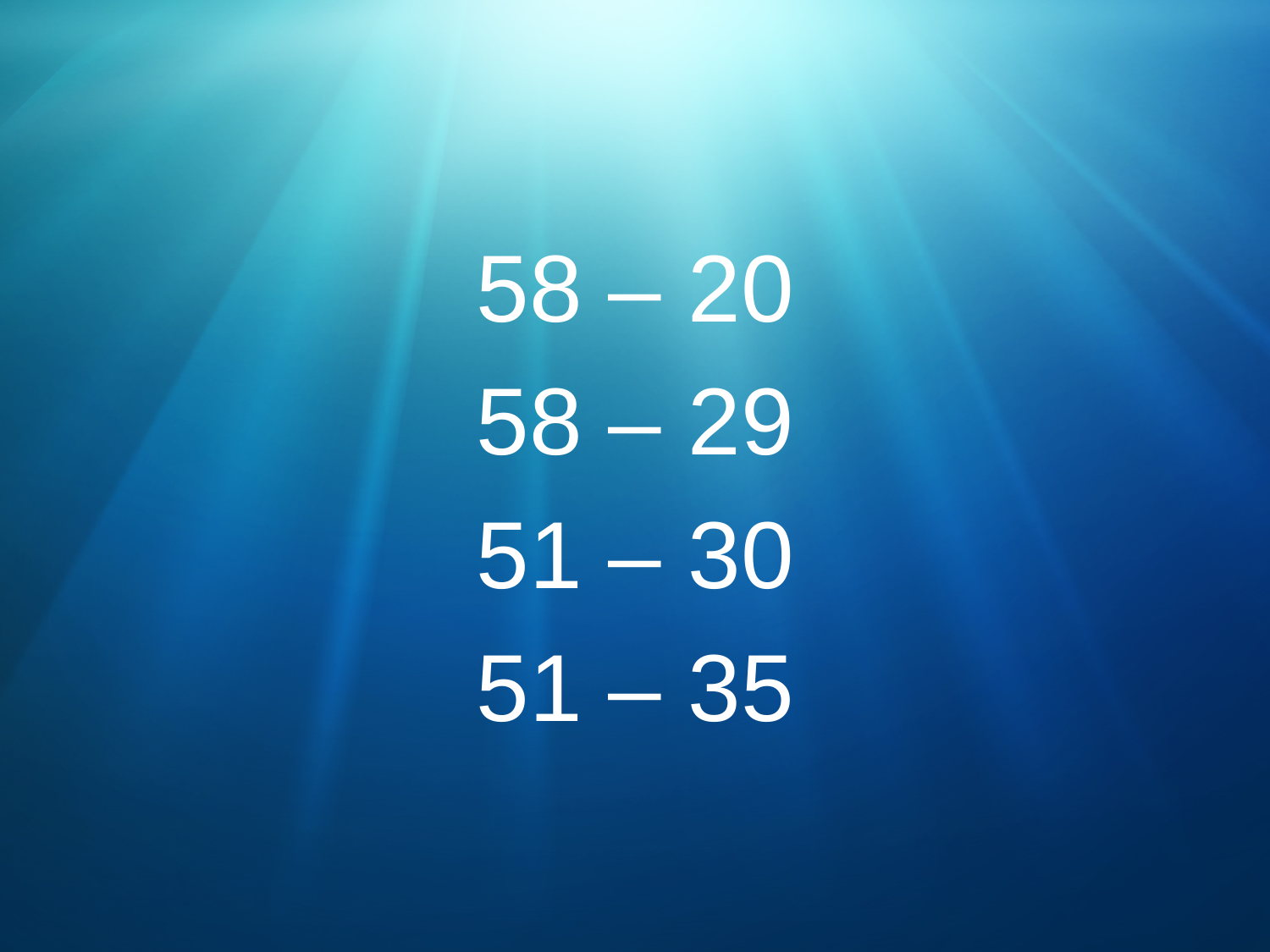

58 – 20
58 – 29
51 – 30
51 – 35